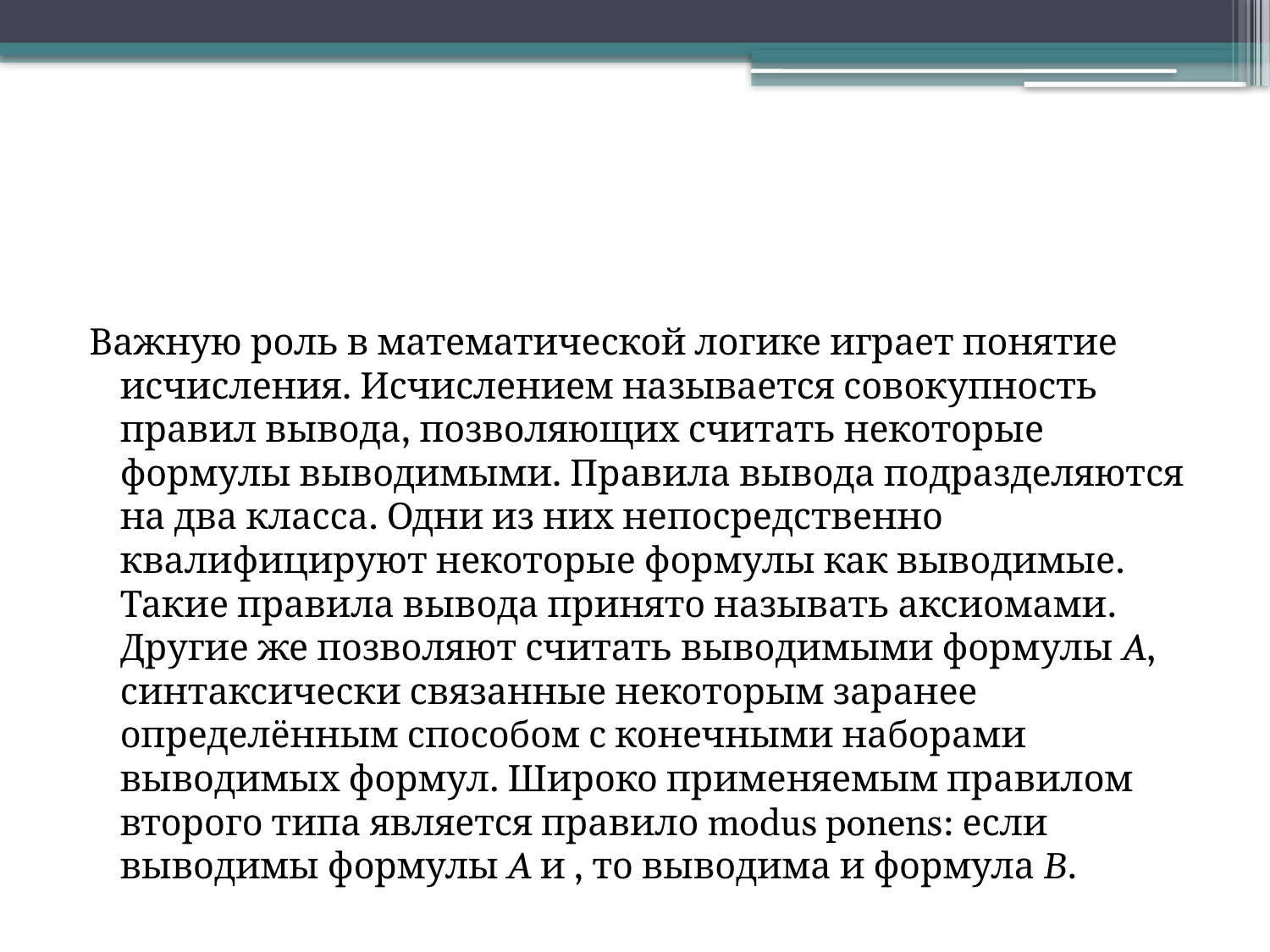

#
Важную роль в математической логике играет понятие исчисления. Исчислением называется совокупность правил вывода, позволяющих считать некоторые формулы выводимыми. Правила вывода подразделяются на два класса. Одни из них непосредственно квалифицируют некоторые формулы как выводимые. Такие правила вывода принято называть аксиомами. Другие же позволяют считать выводимыми формулы A, синтаксически связанные некоторым заранее определённым способом с конечными наборами выводимых формул. Широко применяемым правилом второго типа является правило modus ponens: если выводимы формулы A и , то выводима и формула B.